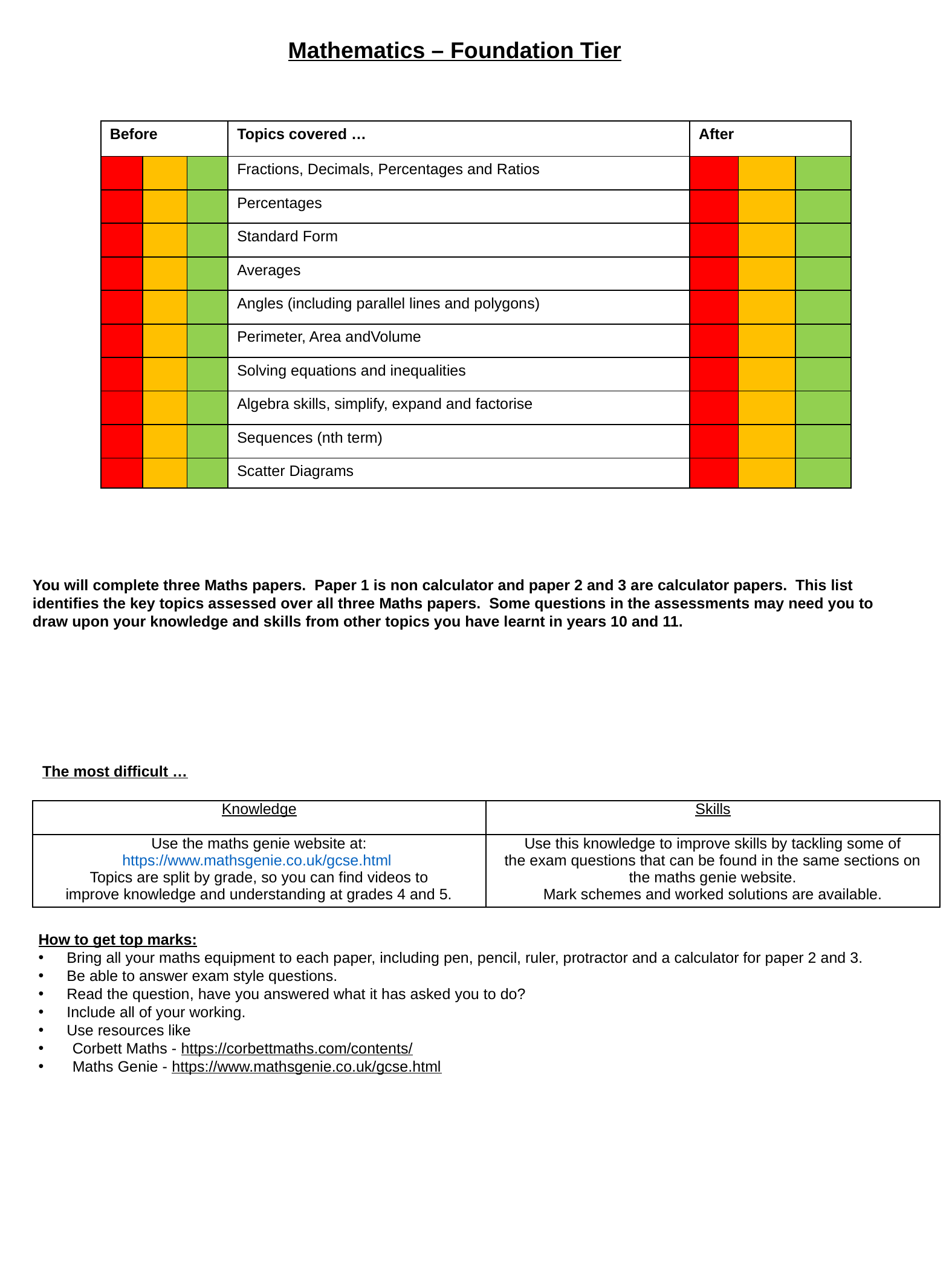

Mathematics – Foundation Tier
| Before |  |  | Topics covered … | After |  |  |
| --- | --- | --- | --- | --- | --- | --- |
|  |  |  | Fractions, Decimals, Percentages and Ratios |  |  |  |
|  |  |  | Percentages |  |  |  |
|  |  |  | Standard Form |  |  |  |
|  |  |  | Averages |  |  |  |
|  |  |  | Angles (including parallel lines and polygons) |  |  |  |
|  |  |  | Perimeter, Area andVolume |  |  |  |
|  |  |  | Solving equations and inequalities |  |  |  |
|  |  |  | Algebra skills, simplify, expand and factorise |  |  |  |
|  |  |  | Sequences (nth term) |  |  |  |
|  |  |  | Scatter Diagrams |  |  |  |
You will complete three Maths papers.  Paper 1 is non calculator and paper 2 and 3 are calculator papers.  This list identifies the key topics assessed over all three Maths papers.  Some questions in the assessments may need you to draw upon your knowledge and skills from other topics you have learnt in years 10 and 11.
The most difficult …
| Knowledge | Skills |
| --- | --- |
| Use the maths genie website at:https://www.mathsgenie.co.uk/gcse.html  Topics are split by grade, so you can find videos to improve knowledge and understanding at grades 4 and 5. | Use this knowledge to improve skills by tackling some of the exam questions that can be found in the same sections on the maths genie website. Mark schemes and worked solutions are available. |
How to get top marks:
Bring all your maths equipment to each paper, including pen, pencil, ruler, protractor and a calculator for paper 2 and 3.
Be able to answer exam style questions.
Read the question, have you answered what it has asked you to do?
Include all of your working.
Use resources like
Corbett Maths - https://corbettmaths.com/contents/
Maths Genie - https://www.mathsgenie.co.uk/gcse.html